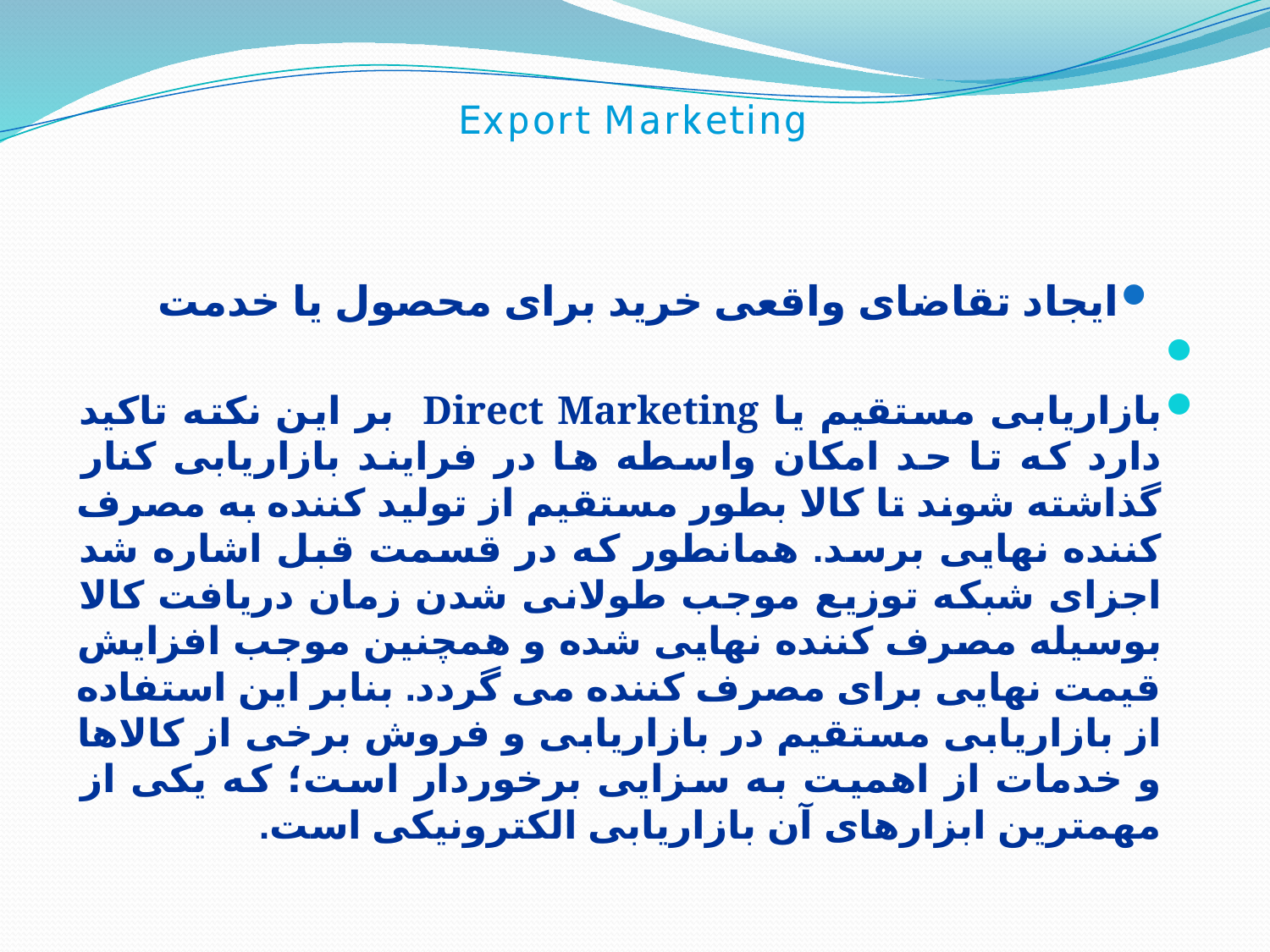

Export Marketing
ایجاد تقاضای واقعی خرید برای محصول یا خدمت

بازاریابی مستقیم یا Direct Marketing  بر این نکته تاکید دارد که تا حد امکان واسطه ها در فرایند بازاریابی کنار گذاشته شوند تا کالا بطور مستقیم از تولید کننده به مصرف کننده نهایی برسد. همانطور که در قسمت قبل اشاره شد اجزای شبکه توزیع موجب طولانی شدن زمان دریافت کالا بوسیله مصرف کننده نهایی شده و همچنین موجب افزایش قیمت نهایی برای مصرف کننده می گردد. بنابر این استفاده از بازاریابی مستقیم در بازاریابی و فروش برخی از کالاها و خدمات از اهمیت به سزایی برخوردار است؛ که یکی از مهمترین ابزارهای آن بازاریابی الکترونیکی است.